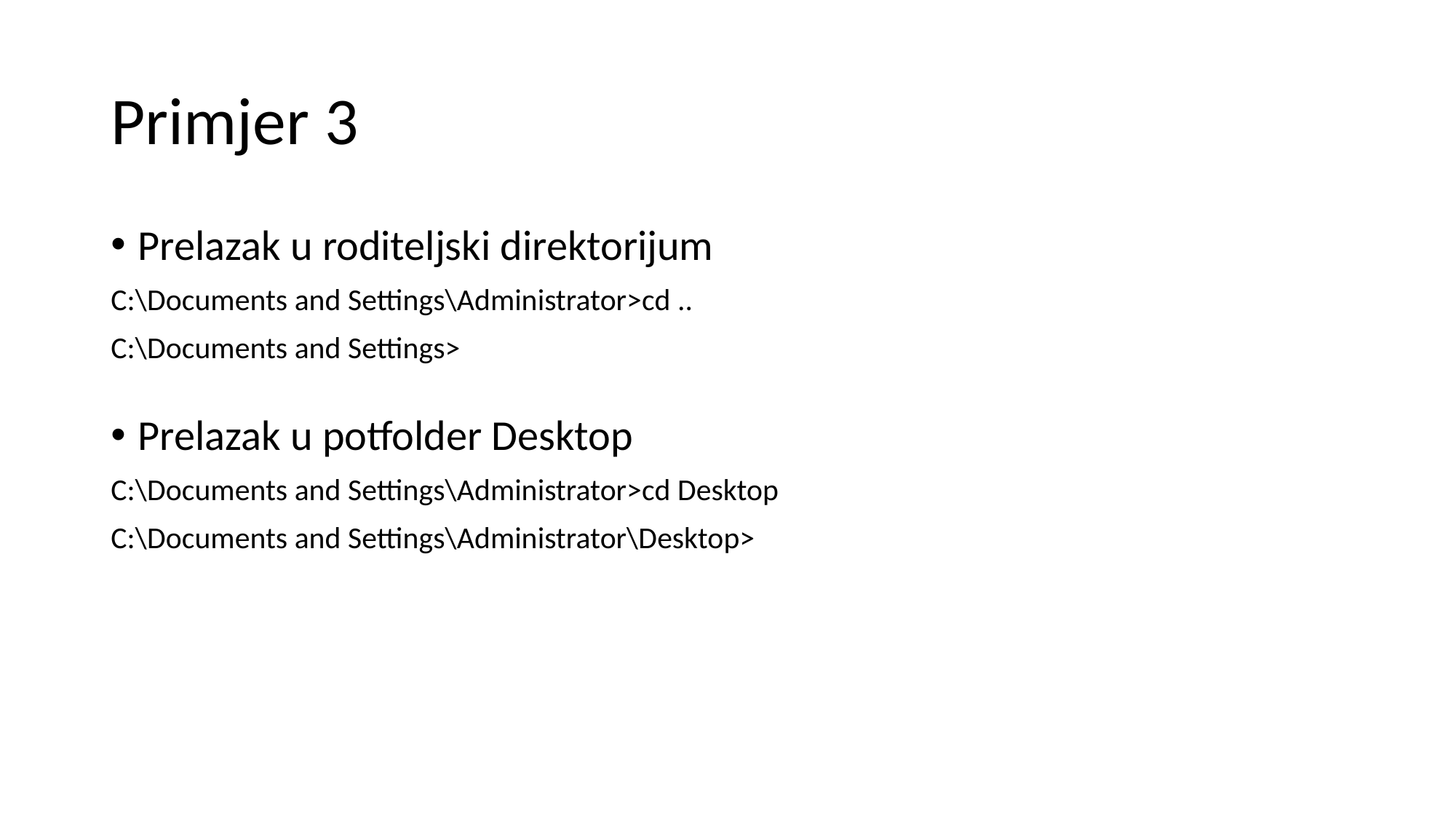

# Primjer 3
Prelazak u roditeljski direktorijum
C:\Documents and Settings\Administrator>cd ..
C:\Documents and Settings>

Prelazak u potfolder Desktop
C:\Documents and Settings\Administrator>cd Desktop
C:\Documents and Settings\Administrator\Desktop>